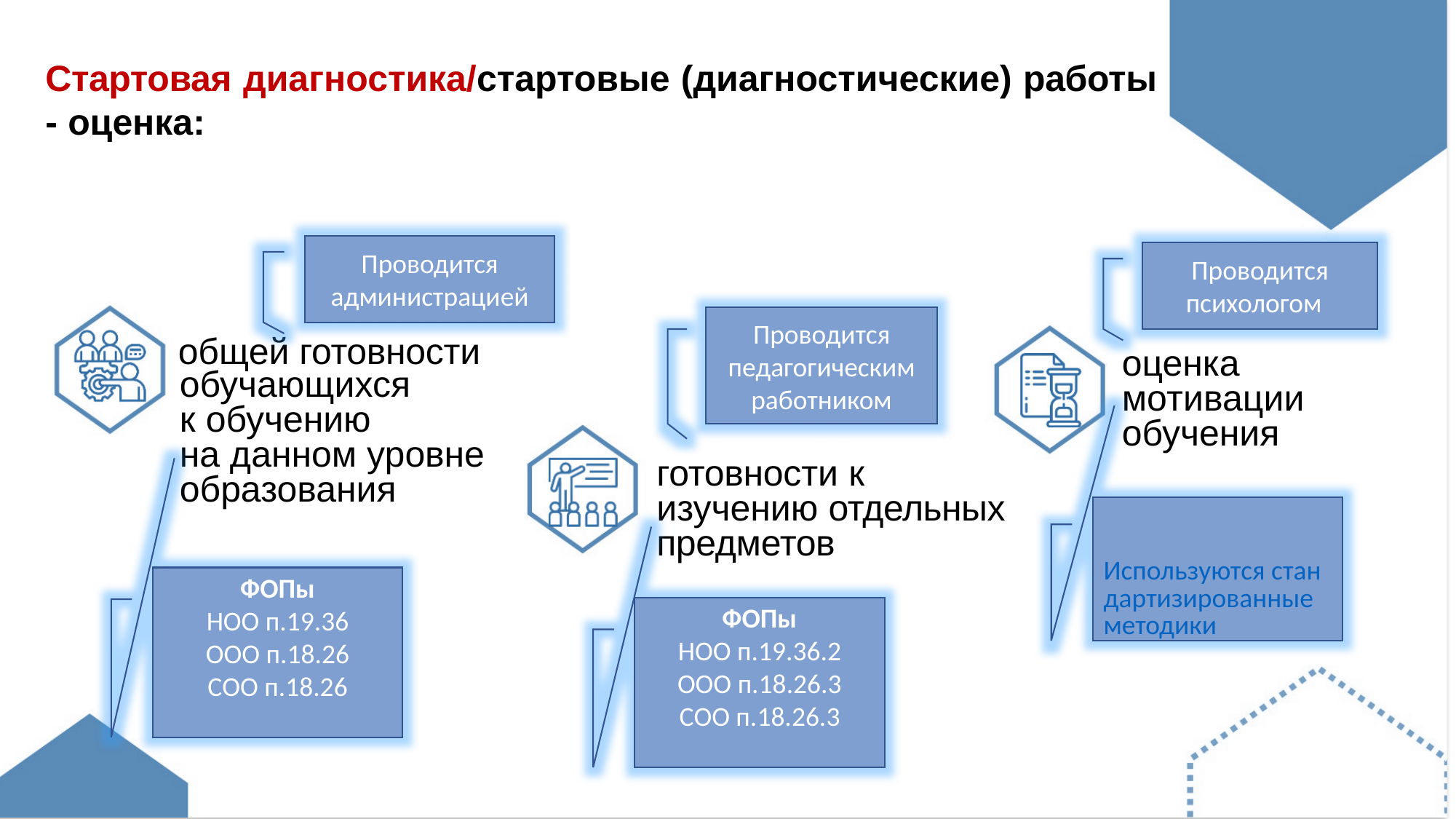

Стартовая диагностика/стартовые (диагностические) работы
- оценка:
Проводится администрацией
Проводится психологом
Проводится педагогическим работником
общей готовности
оценка мотивации обучения
обучающихся
к обучению
на данном уровне
образования
готовности к
изучению отдельных
предметов
Используются стандартизированные методики
ФОПы
НОО п.19.36
ООО п.18.26
СОО п.18.26

ФОПы
НОО п.19.36.2
ООО п.18.26.3
СОО п.18.26.3